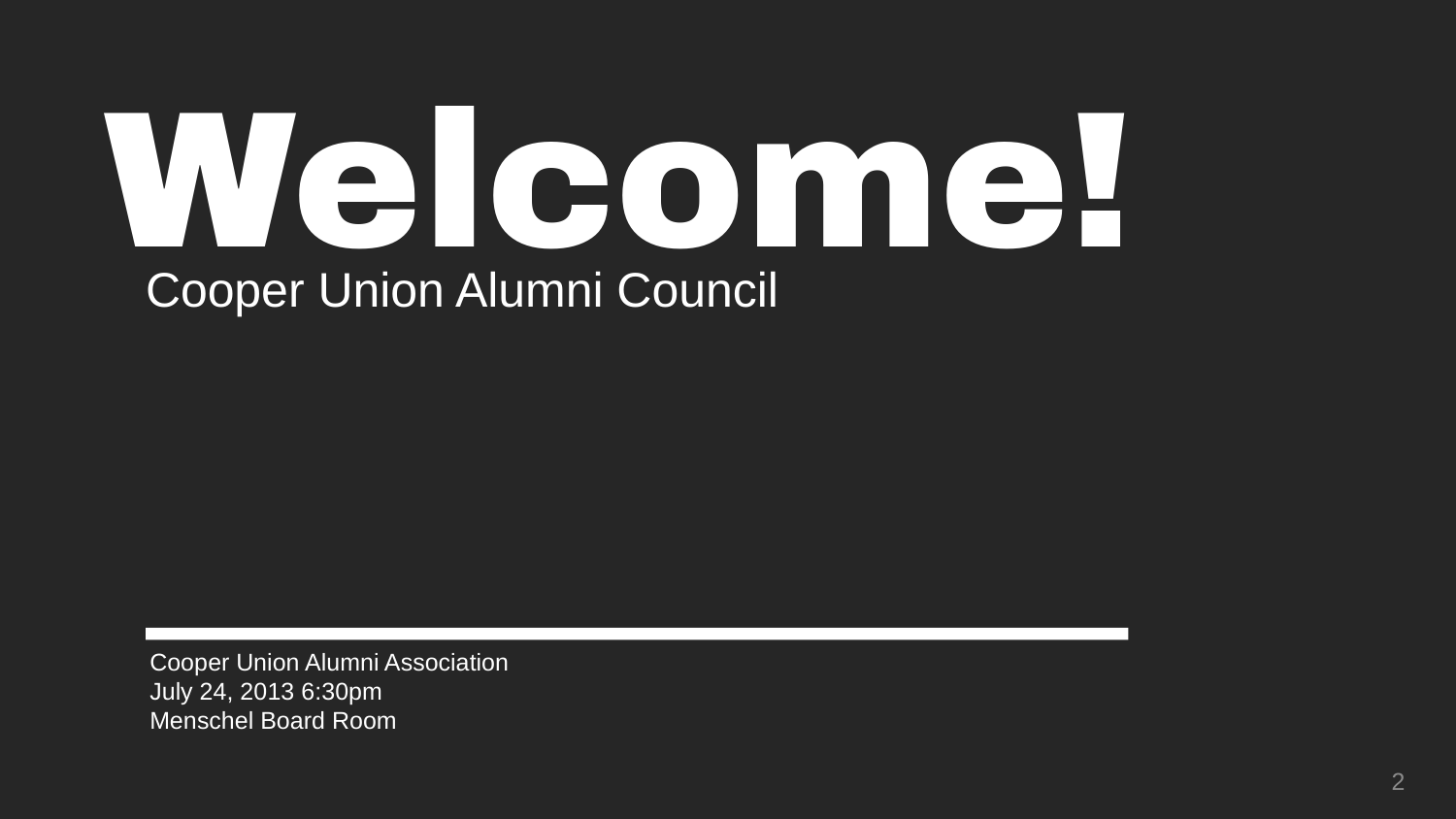

Welcome!
Cooper Union Alumni Council

Cooper Union Alumni Association
July 24, 2013 6:30pm
Menschel Board Room
2